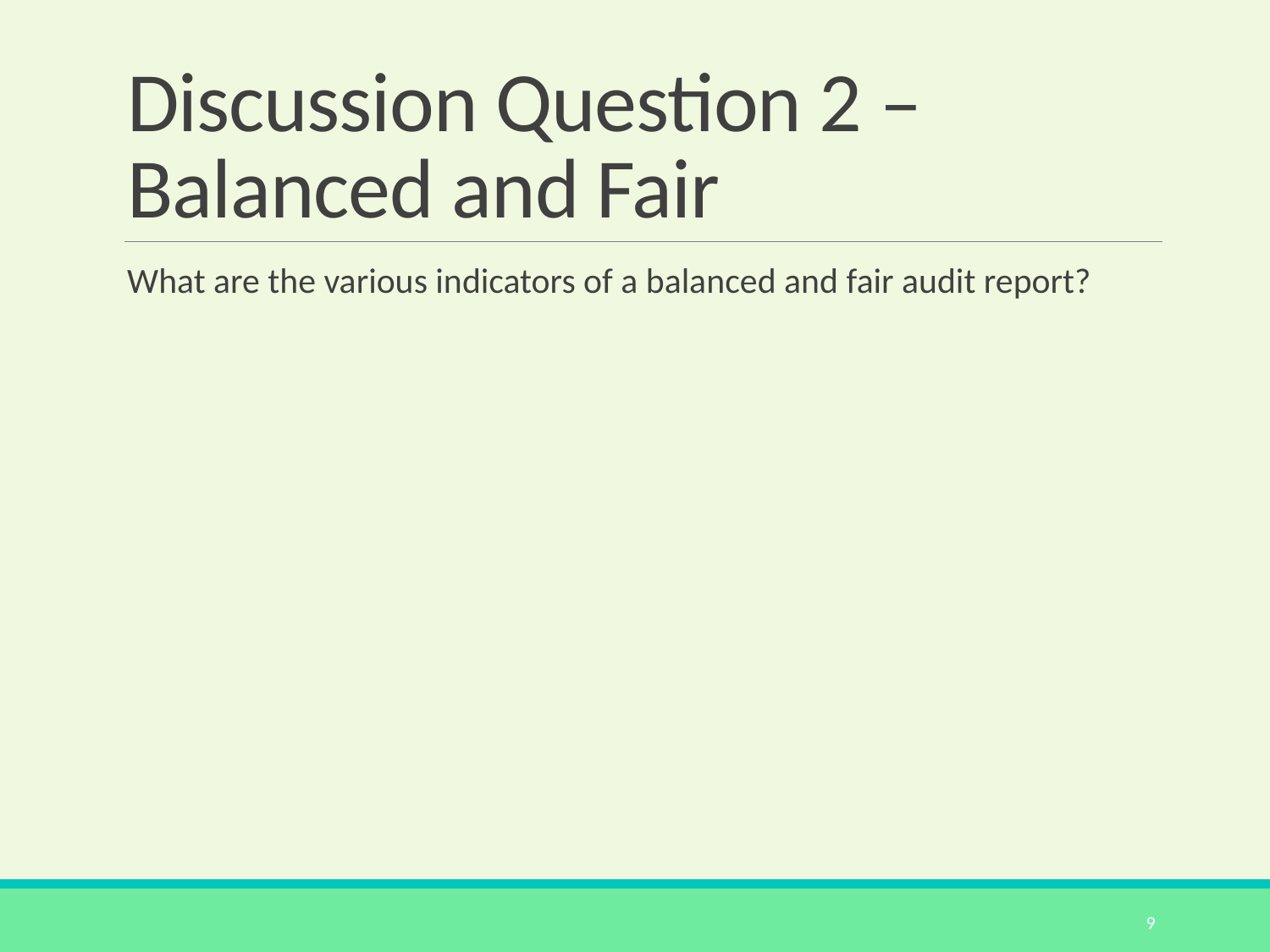

# Discussion Question 2 – Balanced and Fair
What are the various indicators of a balanced and fair audit report?
9